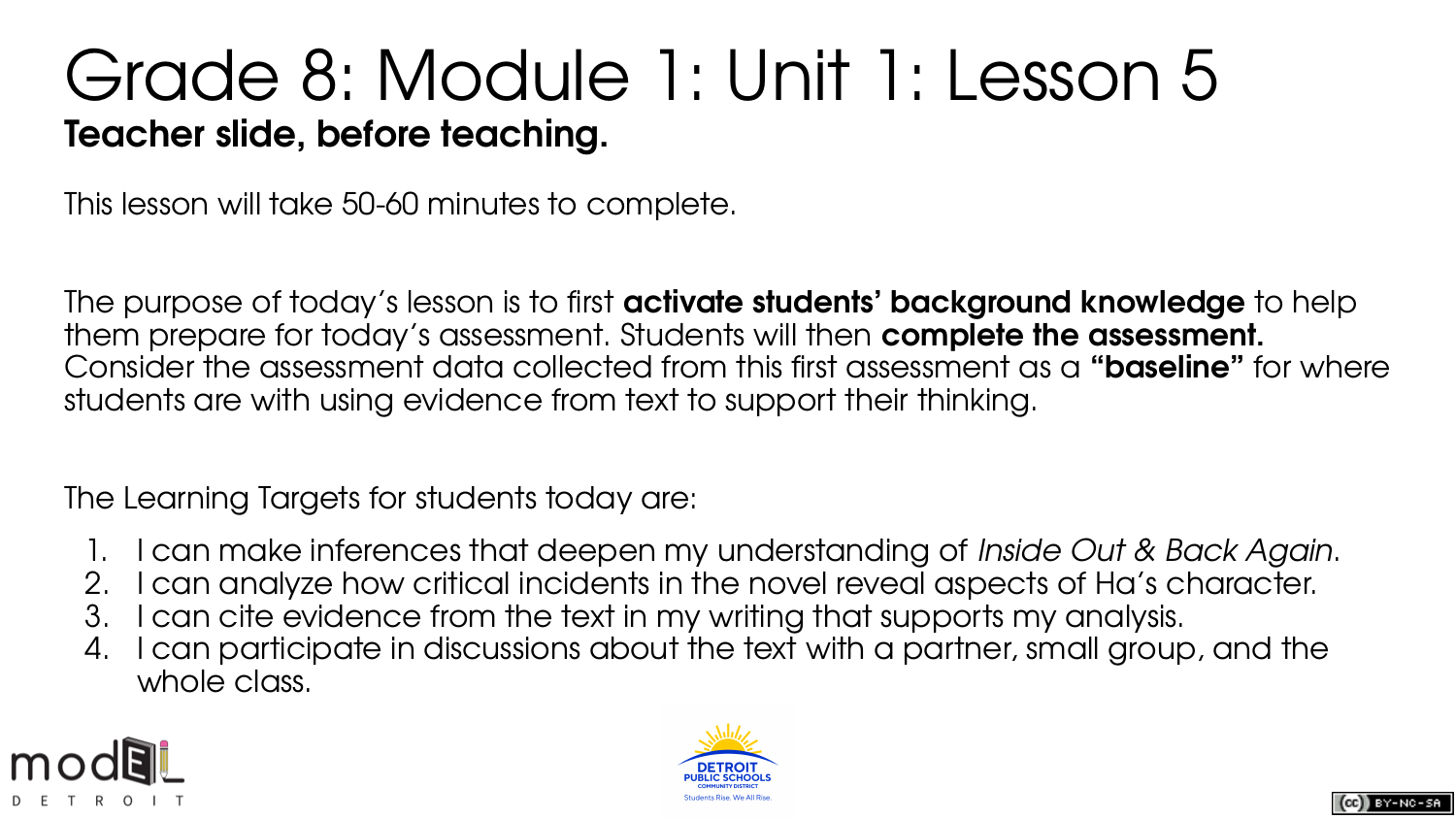

# Grade 8: Module 1: Unit 1: Lesson 5
Teacher slide, before teaching.
This lesson will take 50-60 minutes to complete.

The purpose of today’s lesson is to first activate students’ background knowledge to help them prepare for today’s assessment. Students will then complete the assessment. Consider the assessment data collected from this first assessment as a “baseline” for where students are with using evidence from text to support their thinking.

The Learning Targets for students today are:
I can make inferences that deepen my understanding of Inside Out & Back Again.
I can analyze how critical incidents in the novel reveal aspects of Ha’s character.
I can cite evidence from the text in my writing that supports my analysis.
I can participate in discussions about the text with a partner, small group, and the whole class.